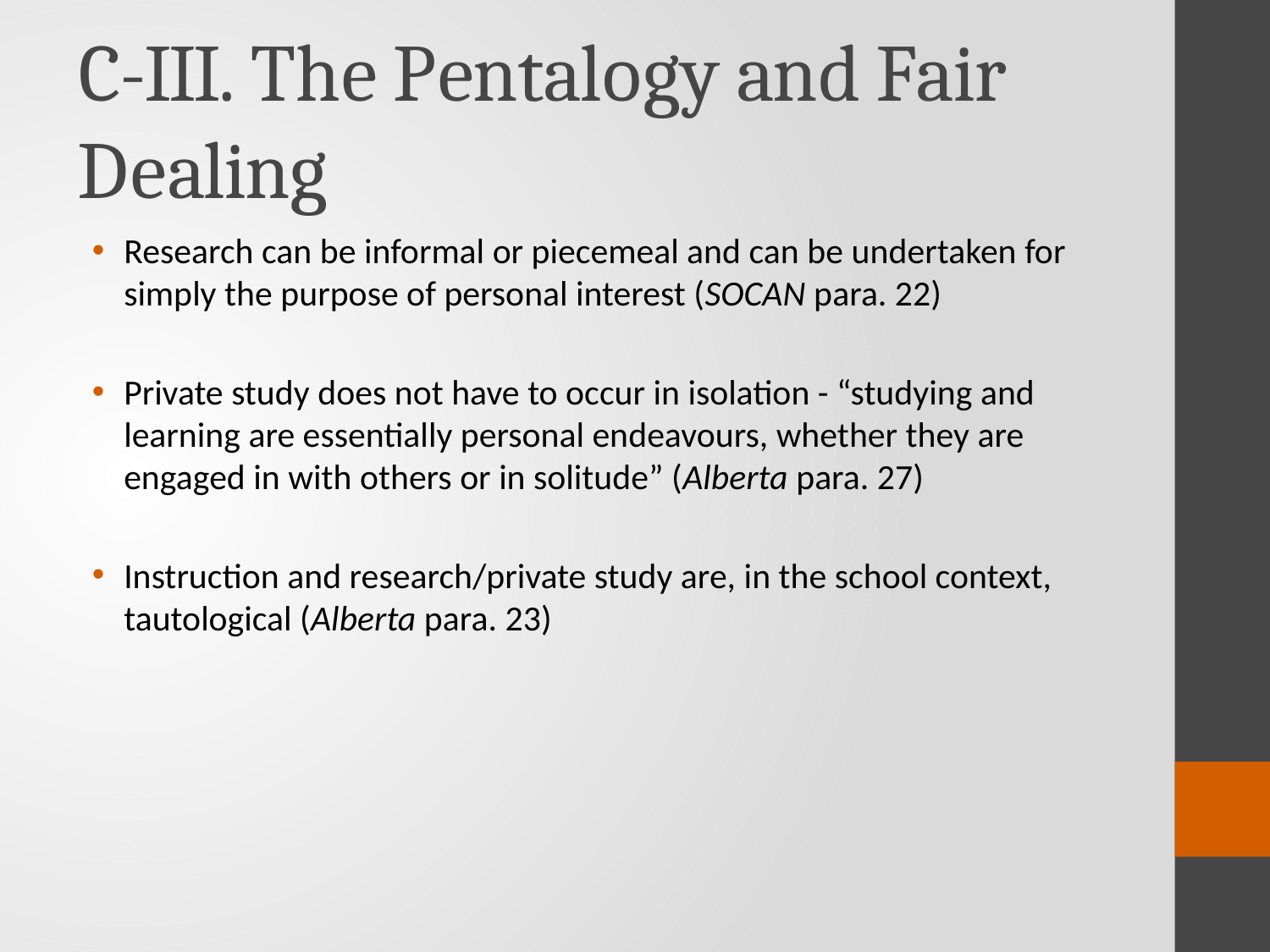

# C-III. The Pentalogy and Fair Dealing
Research can be informal or piecemeal and can be undertaken for simply the purpose of personal interest (SOCAN para. 22)

Private study does not have to occur in isolation - “studying and learning are essentially personal endeavours, whether they are engaged in with others or in solitude” (Alberta para. 27)

Instruction and research/private study are, in the school context, tautological (Alberta para. 23)